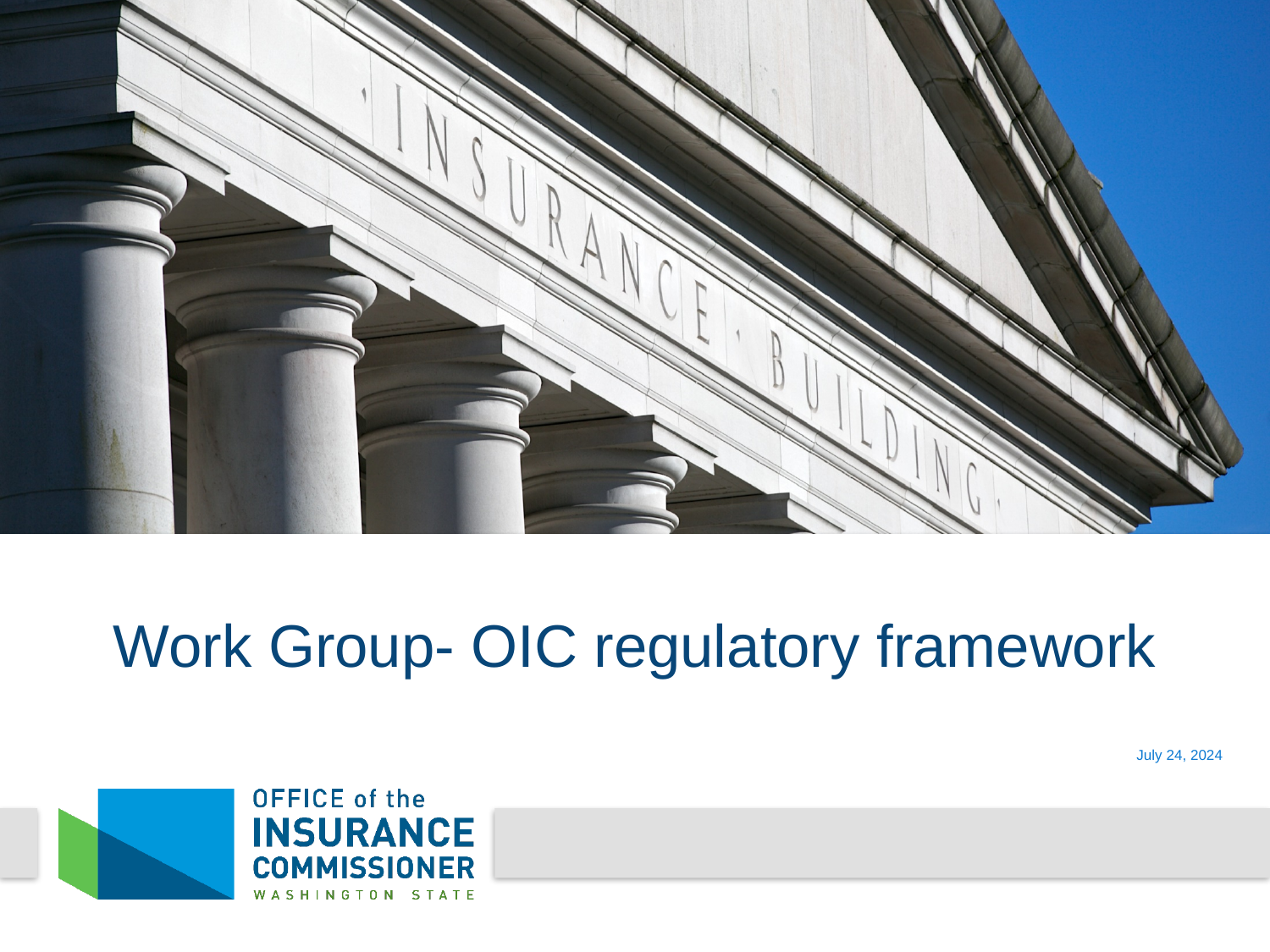

# Work Group- OIC regulatory framework
July 24, 2024